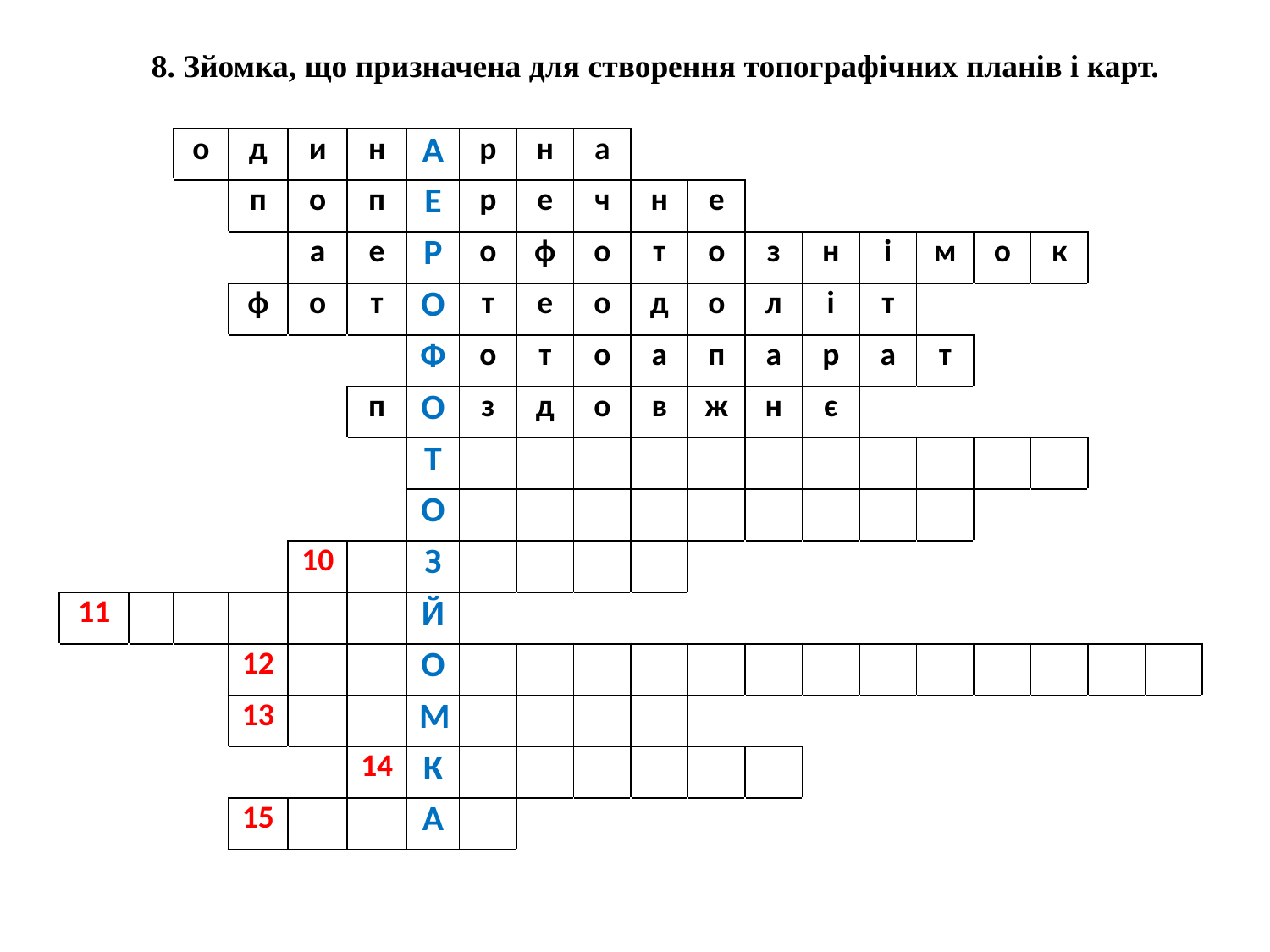

8. Зйомка, що призначена для створення топографічних планів і карт.
|  |  | о | д | и | н | А | р | н | а |  |  |  |  |  |  |  |  |  |  |
| --- | --- | --- | --- | --- | --- | --- | --- | --- | --- | --- | --- | --- | --- | --- | --- | --- | --- | --- | --- |
|  |  |  | п | о | п | Е | р | е | ч | н | е |  |  |  |  |  |  |  |  |
|  |  |  |  | а | е | Р | о | ф | о | т | о | з | н | і | м | о | к |  |  |
|  |  |  | ф | о | т | О | т | е | о | д | о | л | і | т |  |  |  |  |  |
|  |  |  |  |  |  | Ф | о | т | о | а | п | а | р | а | т |  |  |  |  |
|  |  |  |  |  | п | О | з | д | о | в | ж | н | є |  |  |  |  |  |  |
|  |  |  |  |  |  | Т |  |  |  |  |  |  |  |  |  |  |  |  |  |
|  |  |  |  |  |  | О |  |  |  |  |  |  |  |  |  |  |  |  |  |
|  |  |  |  | 10 |  | З |  |  |  |  |  |  |  |  |  |  |  |  |  |
| 11 |  |  |  |  |  | Й |  |  |  |  |  |  |  |  |  |  |  |  |  |
|  |  |  | 12 |  |  | О |  |  |  |  |  |  |  |  |  |  |  |  |  |
|  |  |  | 13 |  |  | М |  |  |  |  |  |  |  |  |  |  |  |  |  |
|  |  |  |  |  | 14 | К |  |  |  |  |  |  |  |  |  |  |  |  |  |
|  |  |  | 15 |  |  | А |  |  |  |  |  |  |  |  |  |  |  |  |  |